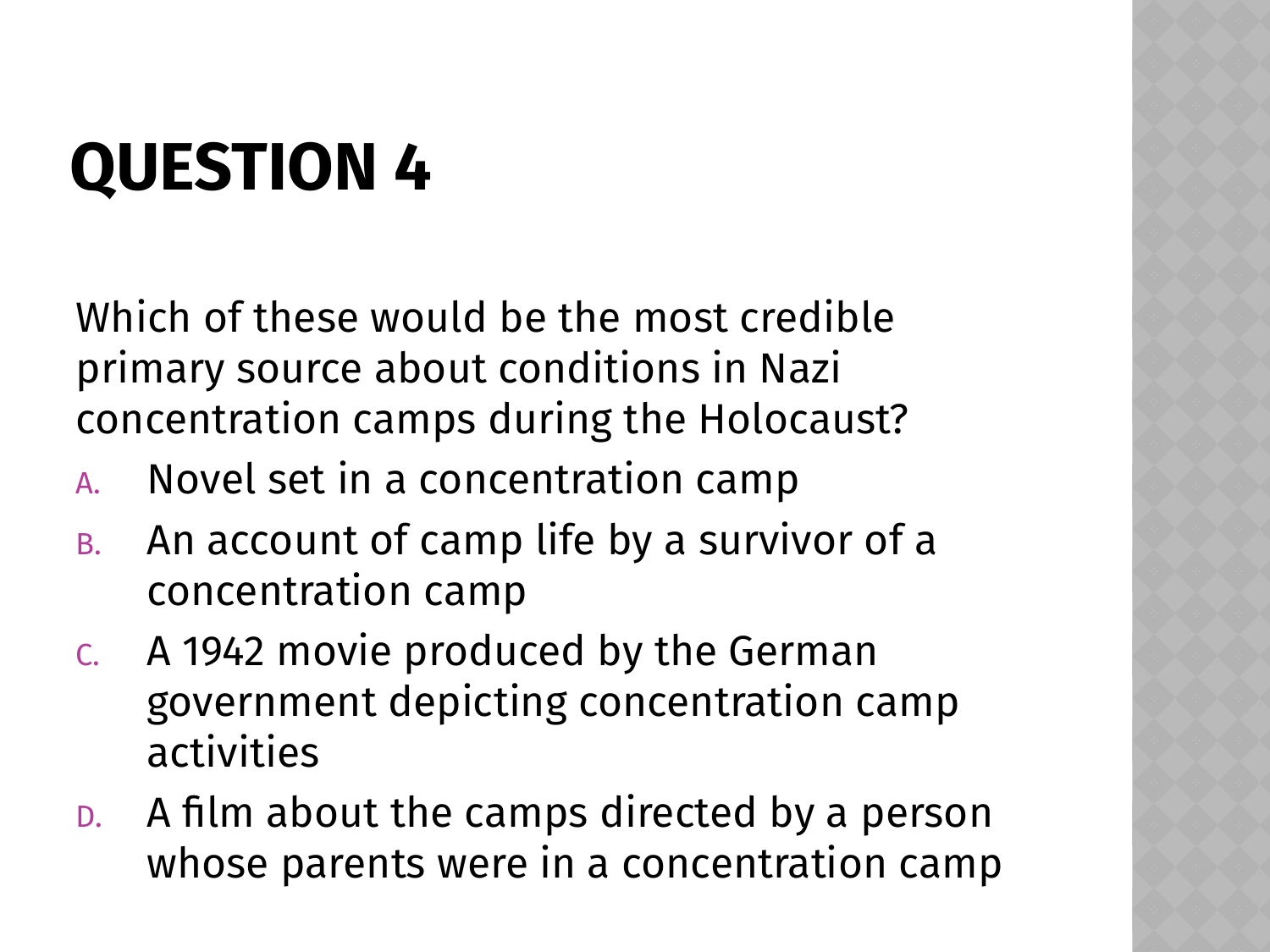

# Question 4

Which of these would be the most credible primary source about conditions in Nazi concentration camps during the Holocaust?
Novel set in a concentration camp
An account of camp life by a survivor of a concentration camp
A 1942 movie produced by the German government depicting concentration camp activities
A film about the camps directed by a person whose parents were in a concentration camp